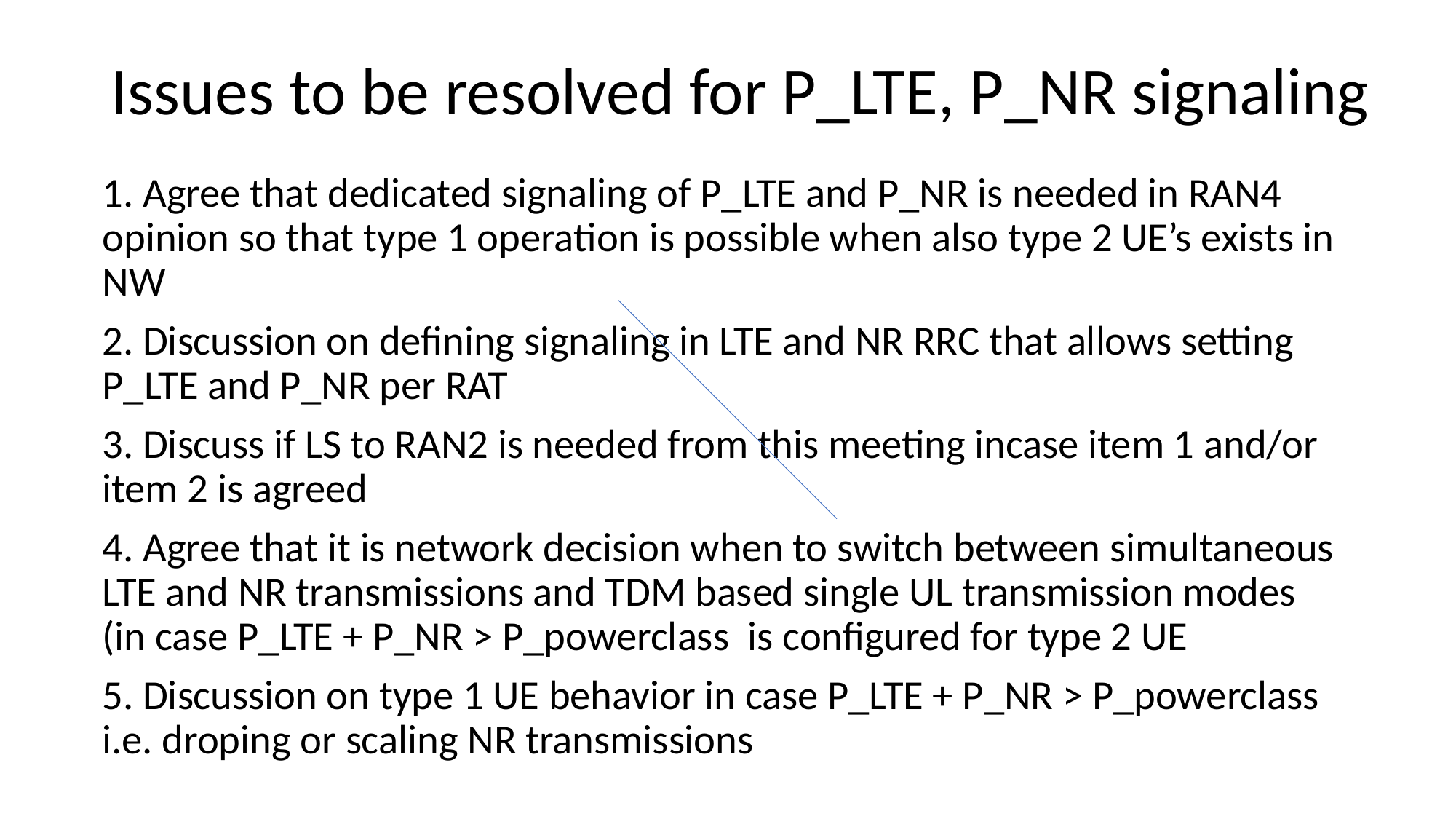

# Issues to be resolved for P_LTE, P_NR signaling
1. Agree that dedicated signaling of P_LTE and P_NR is needed in RAN4 opinion so that type 1 operation is possible when also type 2 UE’s exists in NW
2. Discussion on defining signaling in LTE and NR RRC that allows setting P_LTE and P_NR per RAT
3. Discuss if LS to RAN2 is needed from this meeting incase item 1 and/or item 2 is agreed
4. Agree that it is network decision when to switch between simultaneous LTE and NR transmissions and TDM based single UL transmission modes (in case P_LTE + P_NR > P_powerclass  is configured for type 2 UE
5. Discussion on type 1 UE behavior in case P_LTE + P_NR > P_powerclass i.e. droping or scaling NR transmissions